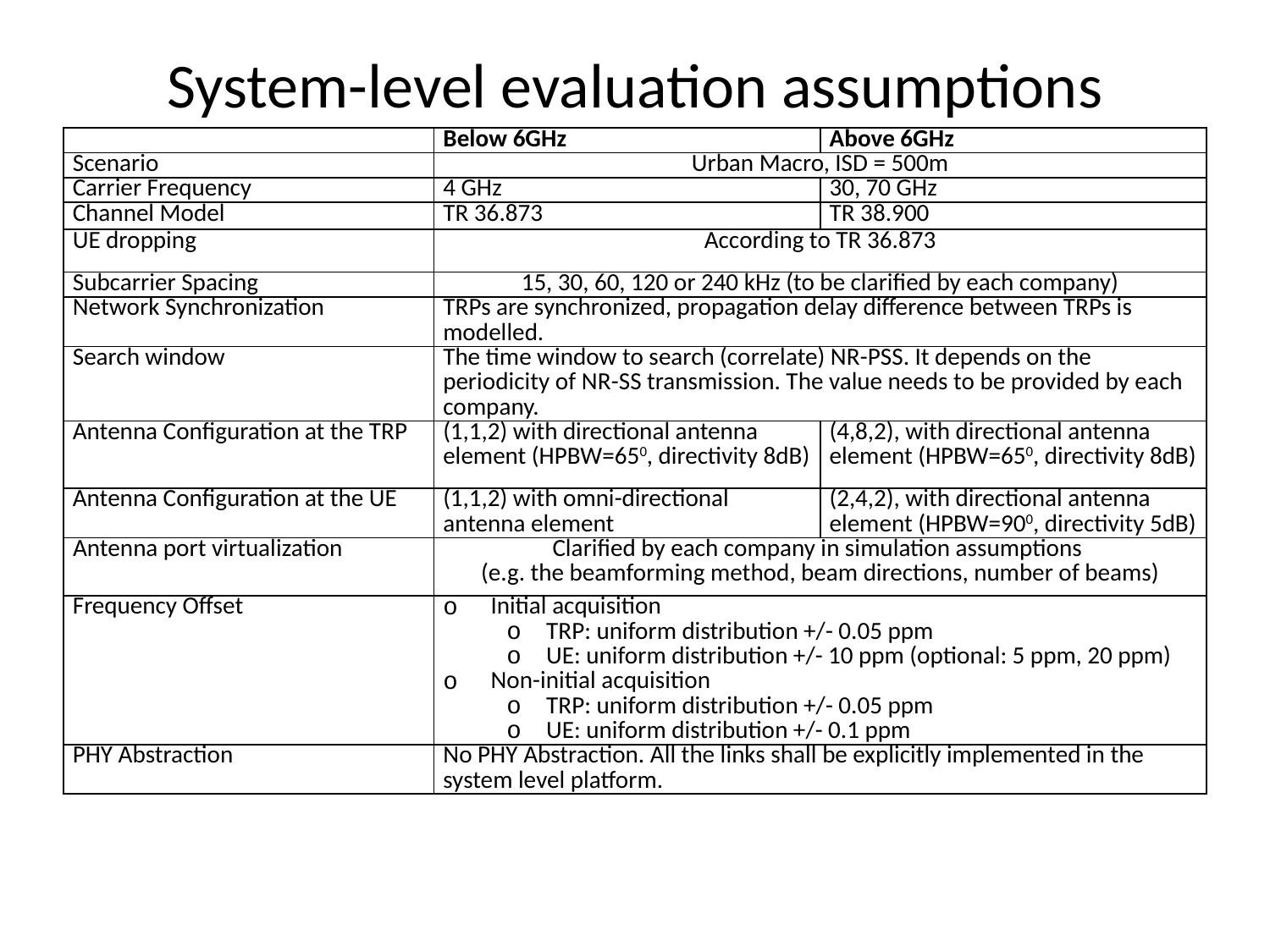

# System-level evaluation assumptions
|  | Below 6GHz | Above 6GHz |
| --- | --- | --- |
| Scenario | Urban Macro, ISD = 500m |  |
| Carrier Frequency | 4 GHz | 30, 70 GHz |
| Channel Model | TR 36.873 | TR 38.900 |
| UE dropping | According to TR 36.873 |  |
| Subcarrier Spacing | 15, 30, 60, 120 or 240 kHz (to be clarified by each company) |  |
| Network Synchronization | TRPs are synchronized, propagation delay difference between TRPs is modelled. |  |
| Search window | The time window to search (correlate) NR-PSS. It depends on the periodicity of NR-SS transmission. The value needs to be provided by each company. |  |
| Antenna Configuration at the TRP | (1,1,2) with directional antenna element (HPBW=650, directivity 8dB) | (4,8,2), with directional antenna element (HPBW=650, directivity 8dB) |
| Antenna Configuration at the UE | (1,1,2) with omni-directional antenna element | (2,4,2), with directional antenna element (HPBW=900, directivity 5dB) |
| Antenna port virtualization | Clarified by each company in simulation assumptions (e.g. the beamforming method, beam directions, number of beams) |  |
| Frequency Offset | Initial acquisition TRP: uniform distribution +/- 0.05 ppm UE: uniform distribution +/- 10 ppm (optional: 5 ppm, 20 ppm) Non-initial acquisition TRP: uniform distribution +/- 0.05 ppm UE: uniform distribution +/- 0.1 ppm |  |
| PHY Abstraction | No PHY Abstraction. All the links shall be explicitly implemented in the system level platform. |  |